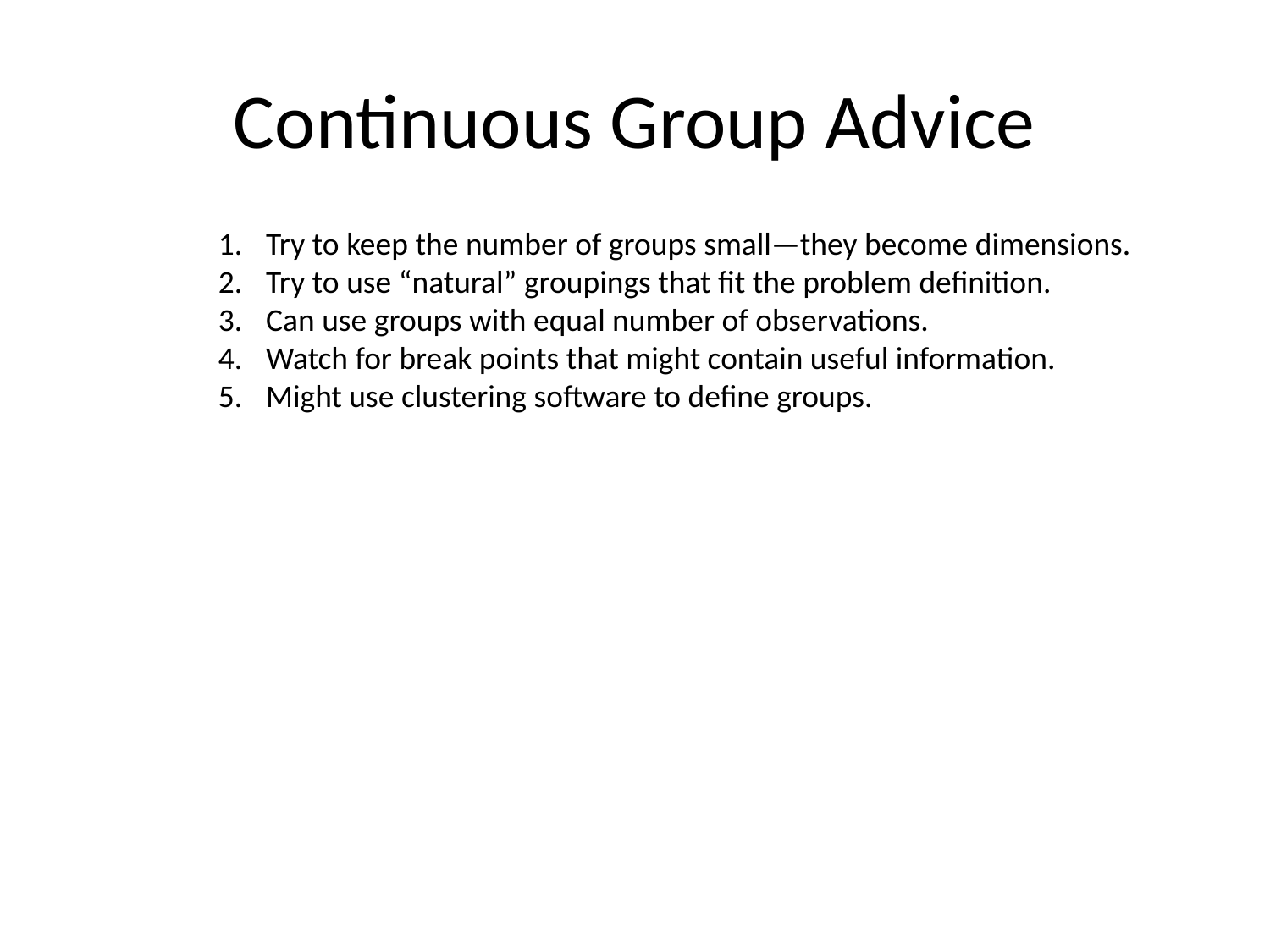

# Continuous Group Advice
Try to keep the number of groups small—they become dimensions.
Try to use “natural” groupings that fit the problem definition.
Can use groups with equal number of observations.
Watch for break points that might contain useful information.
Might use clustering software to define groups.